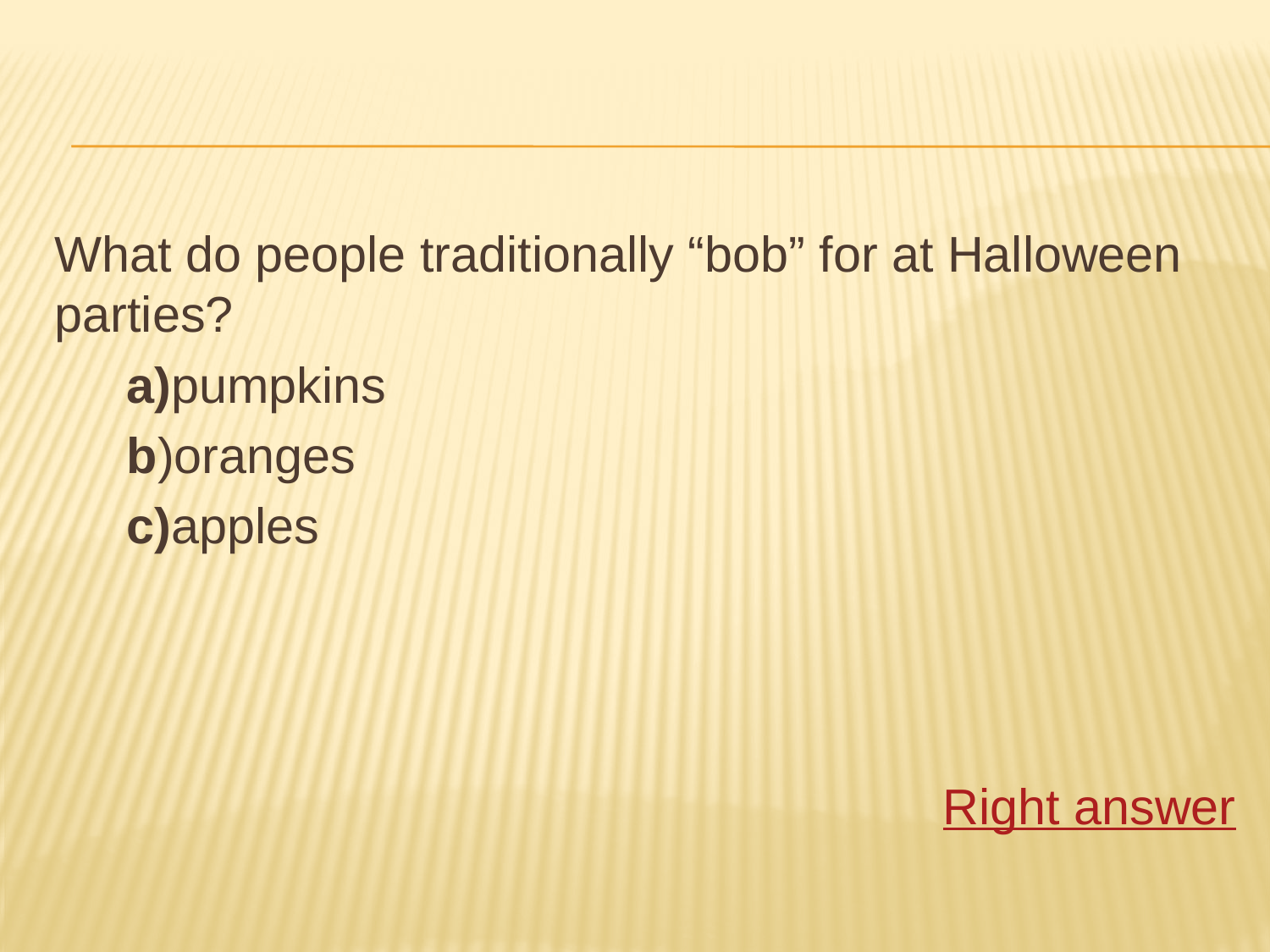

#
What do people traditionally “bob” for at Halloween parties?
a)pumpkins
b)oranges
c)apples

Right answer